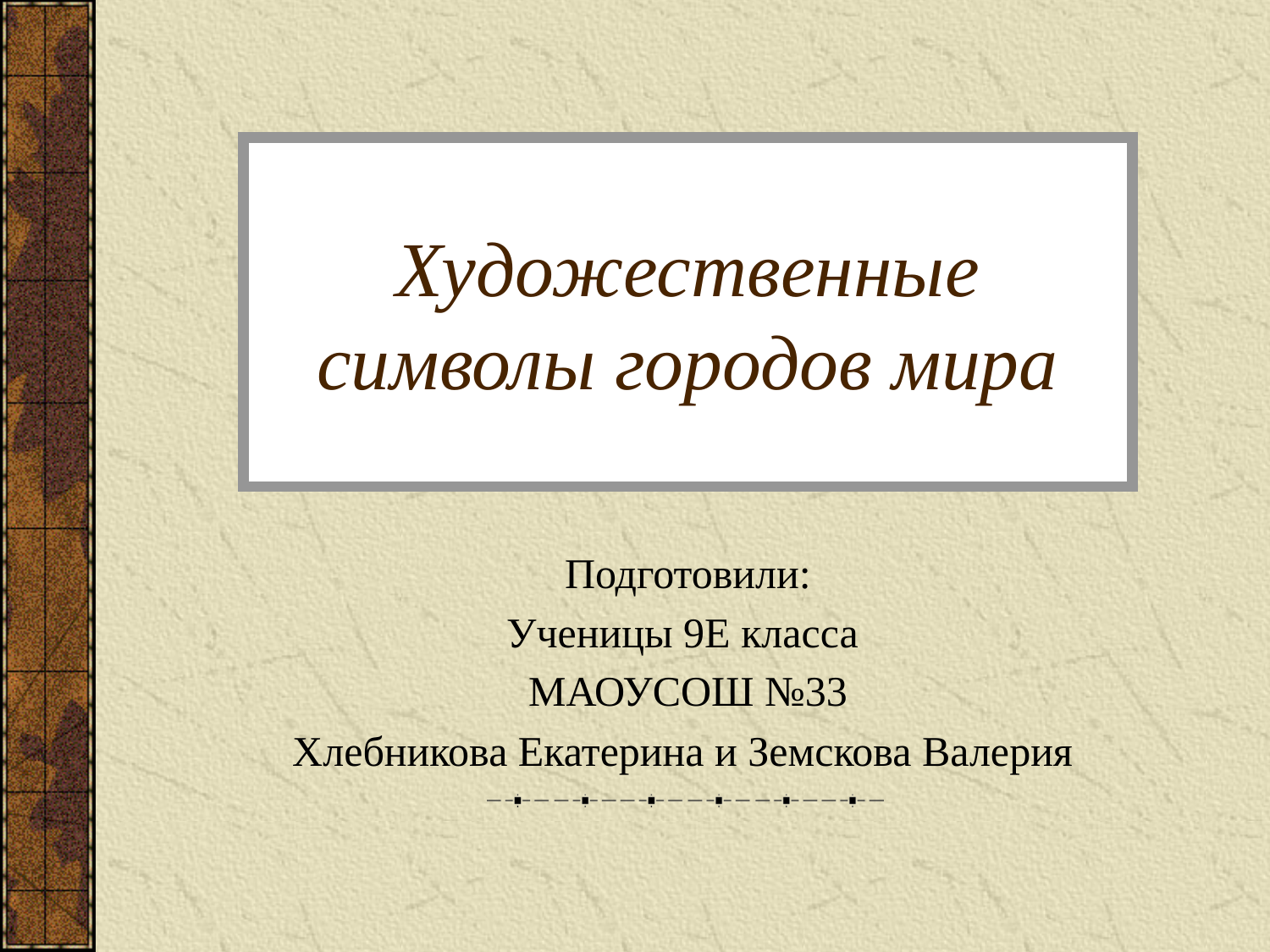

# Художественные символы городов мира
Подготовили:
Ученицы 9Е класса
МАОУСОШ №33
Хлебникова Екатерина и Земскова Валерия